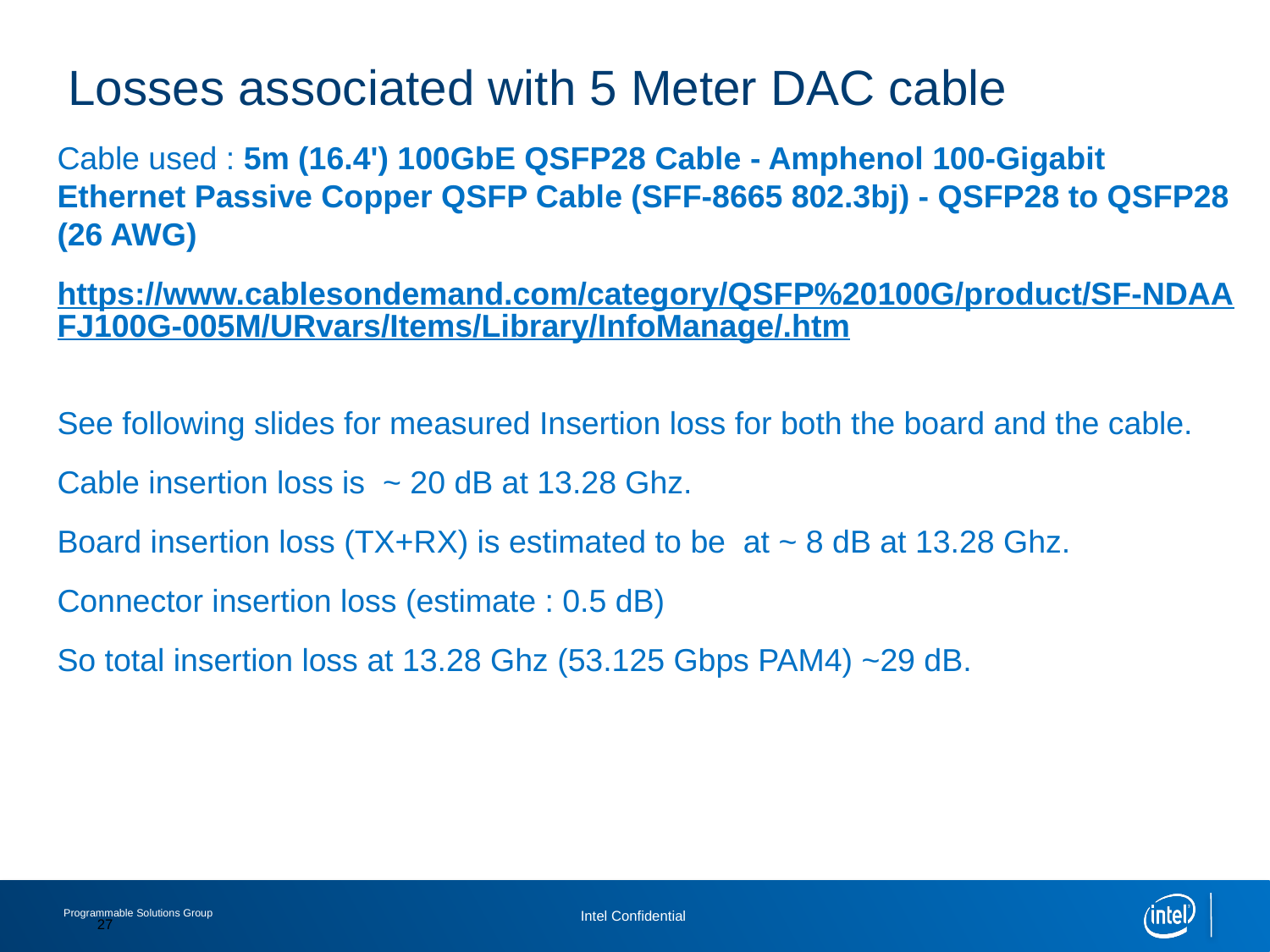

# Losses associated with 5 Meter DAC cable
Cable used : 5m (16.4') 100GbE QSFP28 Cable - Amphenol 100-Gigabit Ethernet Passive Copper QSFP Cable (SFF-8665 802.3bj) - QSFP28 to QSFP28 (26 AWG)
https://www.cablesondemand.com/category/QSFP%20100G/product/SF-NDAAFJ100G-005M/URvars/Items/Library/InfoManage/.htm
See following slides for measured Insertion loss for both the board and the cable.
Cable insertion loss is  ~ 20 dB at 13.28 Ghz.
Board insertion loss (TX+RX) is estimated to be  at ~ 8 dB at 13.28 Ghz.
Connector insertion loss (estimate : 0.5 dB)
So total insertion loss at 13.28 Ghz (53.125 Gbps PAM4) ~29 dB.

27